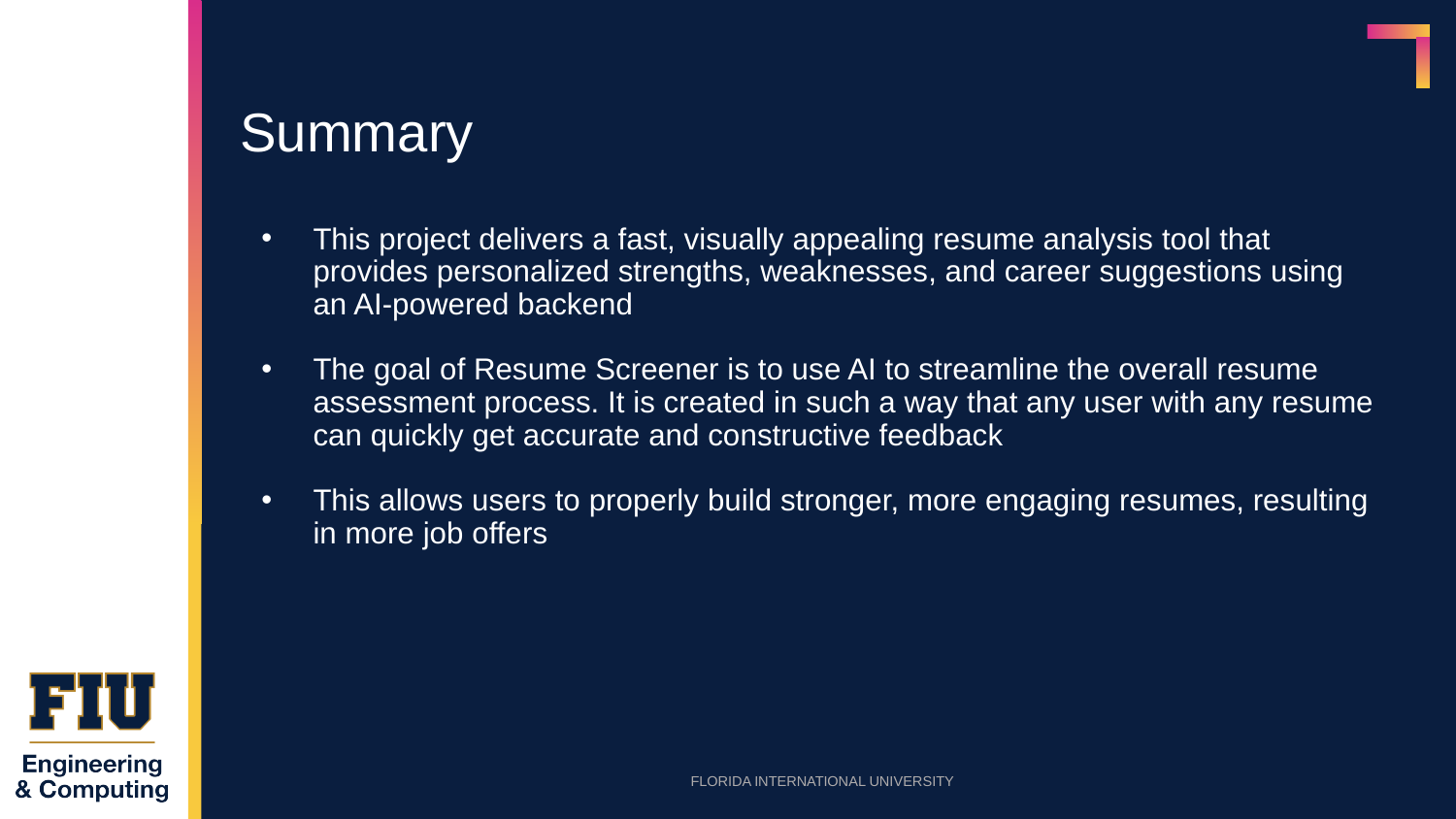

# Summary
This project delivers a fast, visually appealing resume analysis tool that provides personalized strengths, weaknesses, and career suggestions using an AI-powered backend

The goal of Resume Screener is to use AI to streamline the overall resume assessment process. It is created in such a way that any user with any resume can quickly get accurate and constructive feedback

This allows users to properly build stronger, more engaging resumes, resulting in more job offers